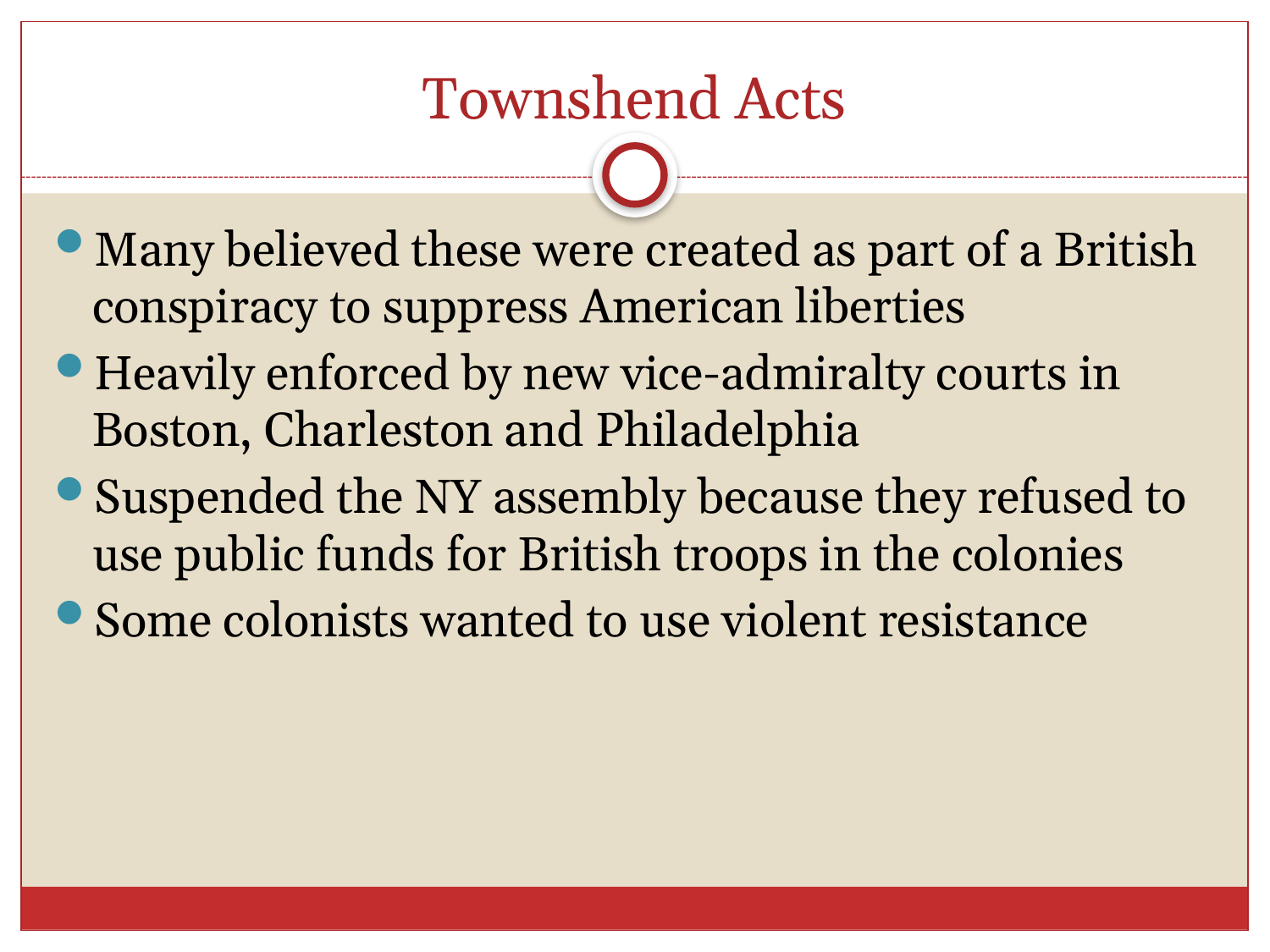

# Townshend Acts
Many believed these were created as part of a British conspiracy to suppress American liberties
Heavily enforced by new vice-admiralty courts in Boston, Charleston and Philadelphia
Suspended the NY assembly because they refused to use public funds for British troops in the colonies
Some colonists wanted to use violent resistance